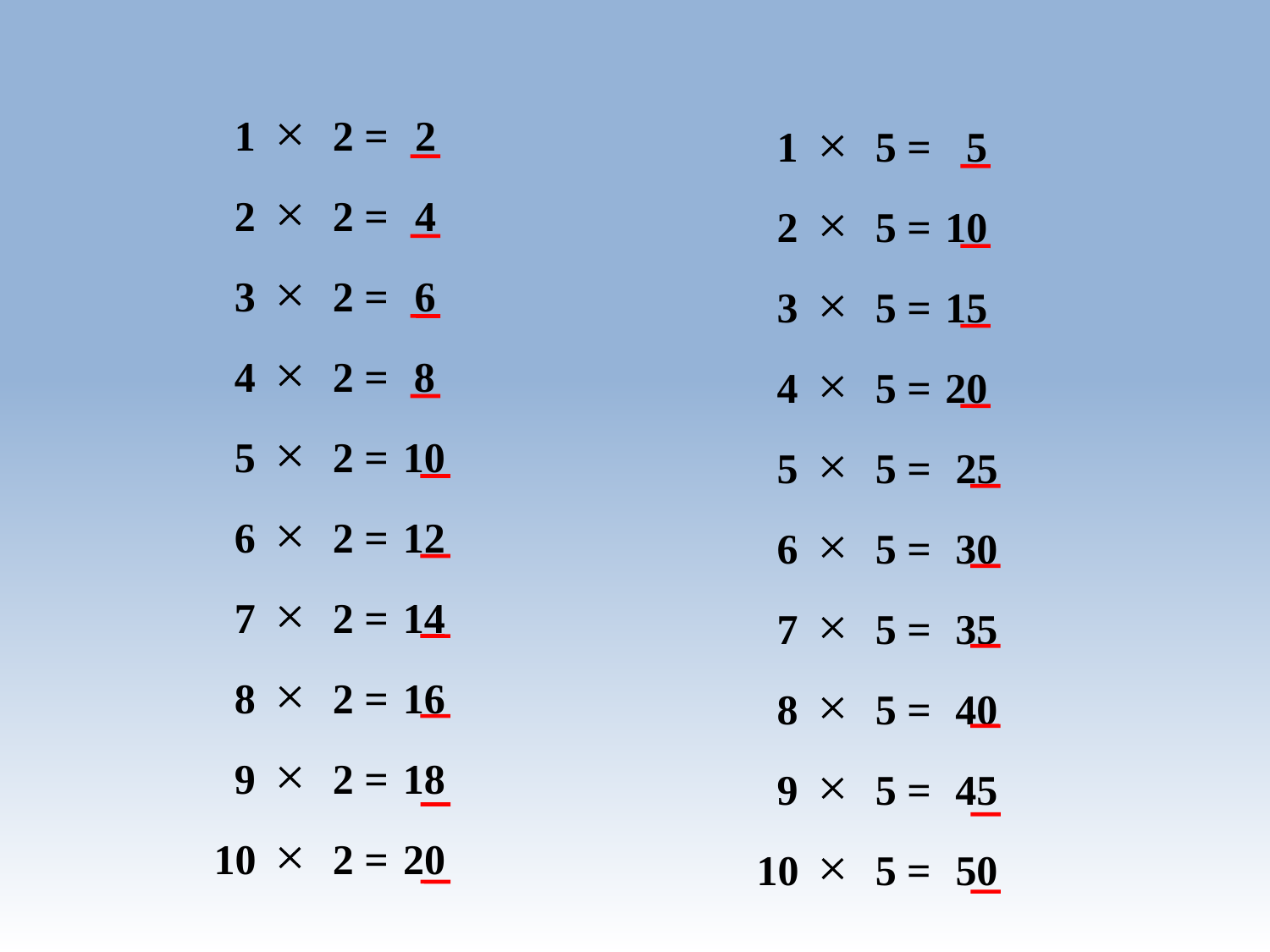

1
2 =

2
1
5 =
5

2
2 =

4
2
5 =

10
3
2 =

6
3
5 =

15
4
2 =

8
4
5 =

20
5
2 =

10
5
5 =

25
6
2 =

12
6
5 =

30
7
2 =

14
7
5 =

35
8
2 =

16
8
5 =

40
9
2 =

18
9
5 =

45
10
2 =

20
10
5 =

50